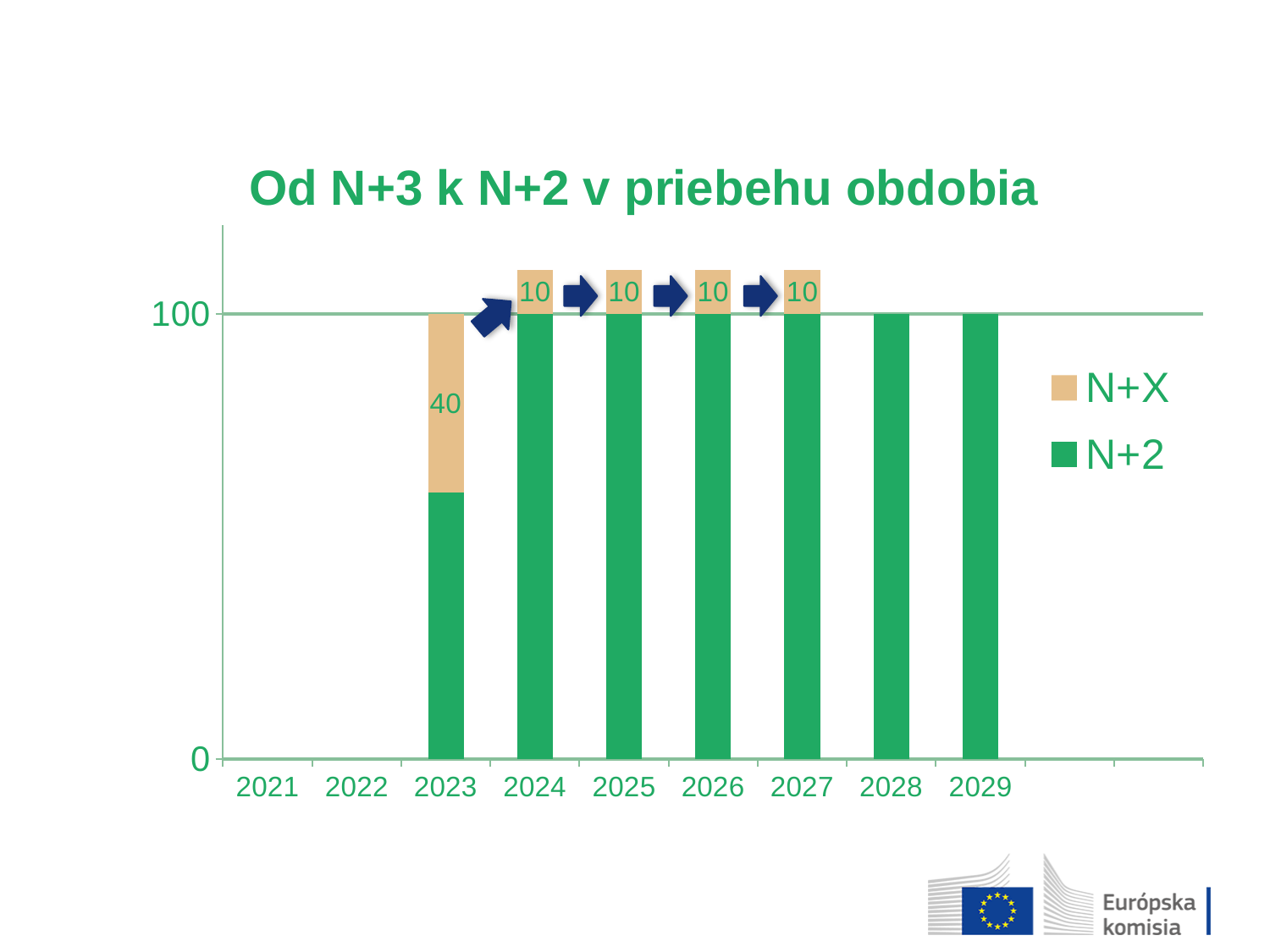

### Chart: Od N+3 k N+2 v priebehu obdobia

| Category | N+2 | N+X |
|---|---|---|
| 2021 | None | None |
| 2022 | None | None |
| 2023 | 60.0 | 40.0 |
| 2024 | 100.0 | 10.0 |
| 2025 | 100.0 | 10.0 |
| 2026 | 100.0 | 10.0 |
| 2027 | 100.0 | 10.0 |
| 2028 | 100.0 | None |
| 2029 | 100.0 | None |